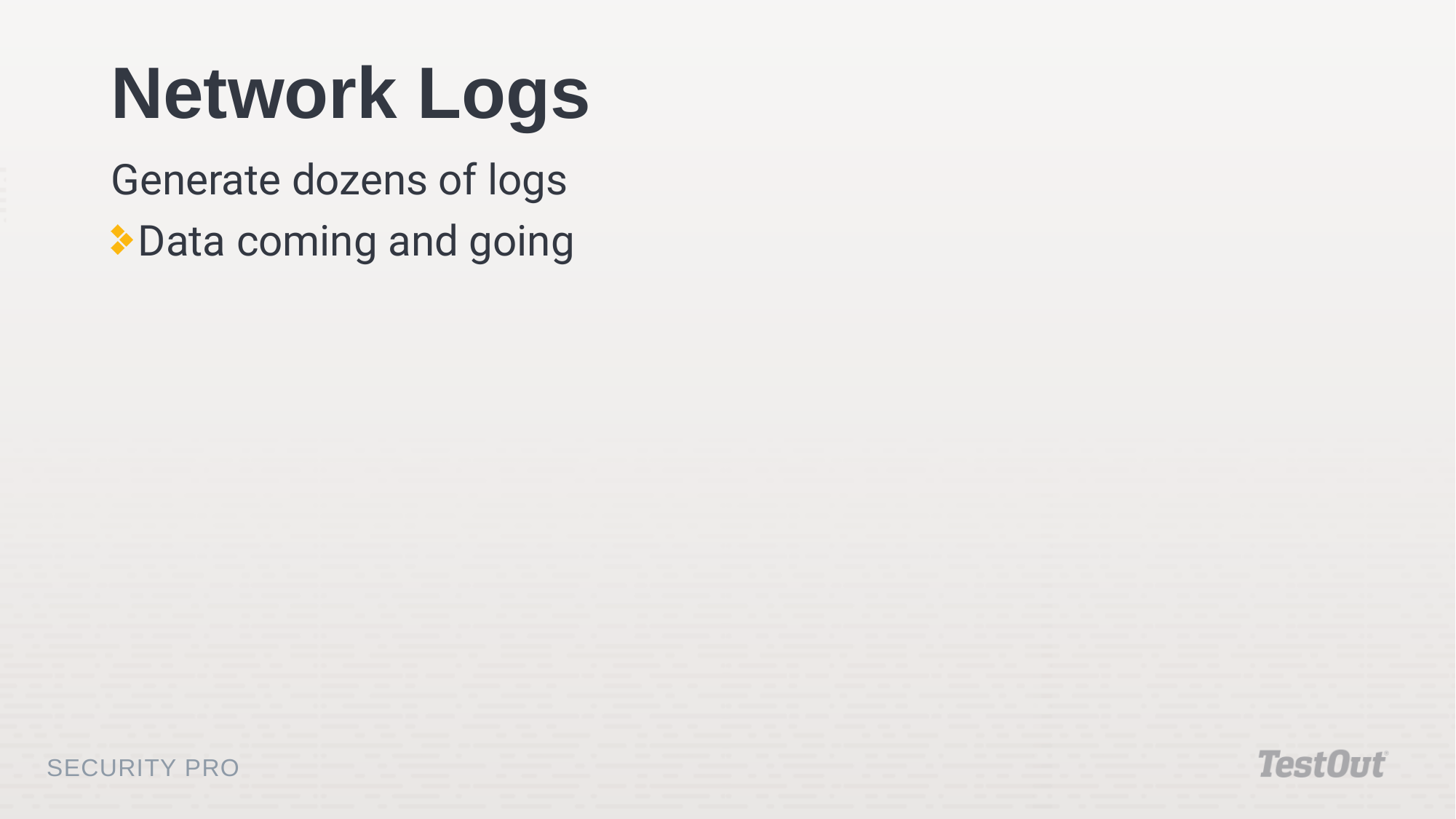

# Network Logs
Generate dozens of logs
Data coming and going
Security Pro